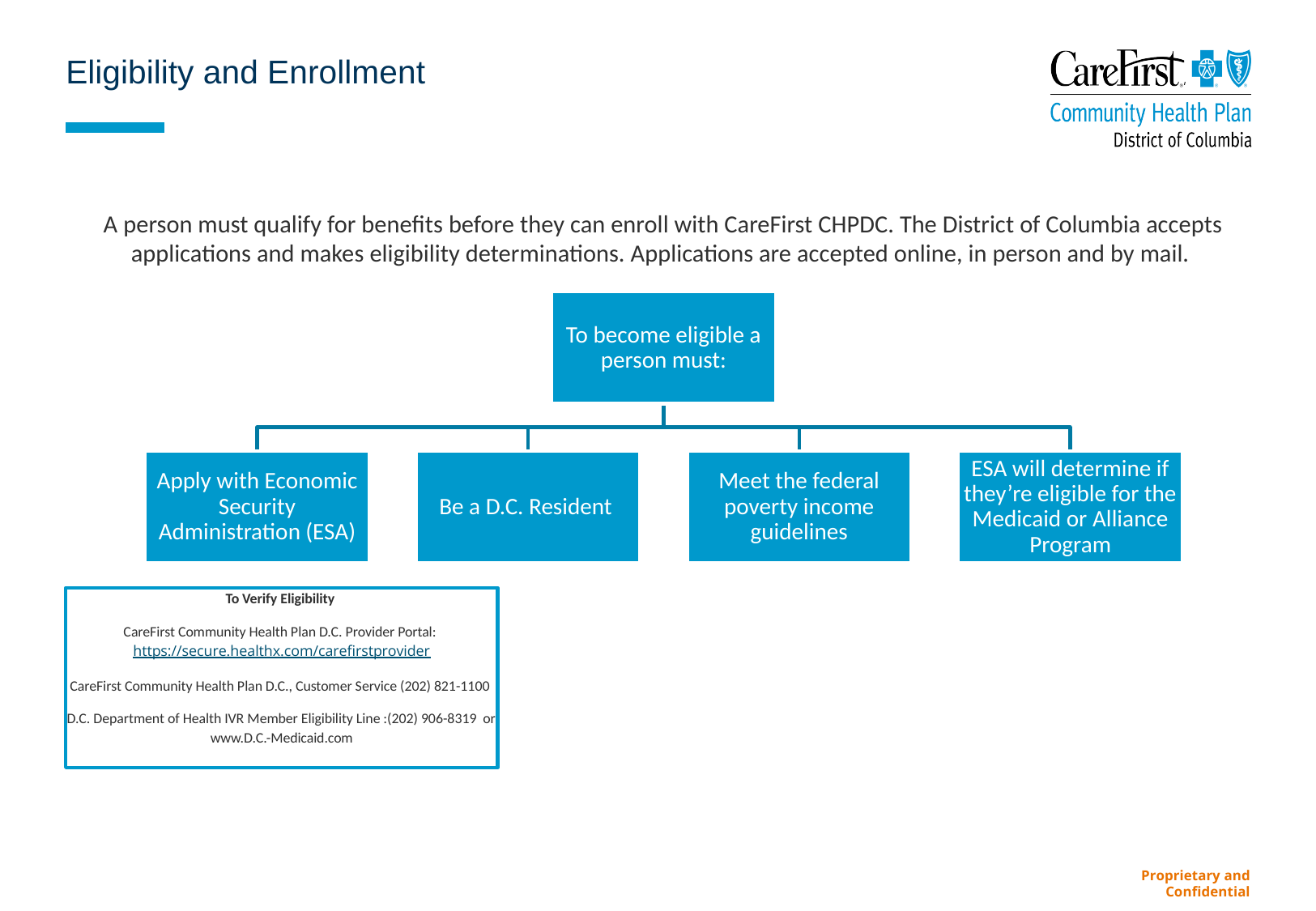

# Eligibility and Enrollment
A person must qualify for benefits before they can enroll with CareFirst CHPDC. The District of Columbia accepts applications and makes eligibility determinations. Applications are accepted online, in person and by mail.
To become eligible a person must:
Apply with Economic Security Administration (ESA)
Be a D.C. Resident
Meet the federal poverty income guidelines
ESA will determine if they’re eligible for the Medicaid or Alliance Program
To Verify Eligibility
CareFirst Community Health Plan D.C. Provider Portal: https://secure.healthx.com/carefirstprovider
CareFirst Community Health Plan D.C., Customer Service (202) 821-1100
D.C. Department of Health IVR Member Eligibility Line :(202) 906-8319  or www.D.C.-Medicaid.com

Proprietary and Confidential